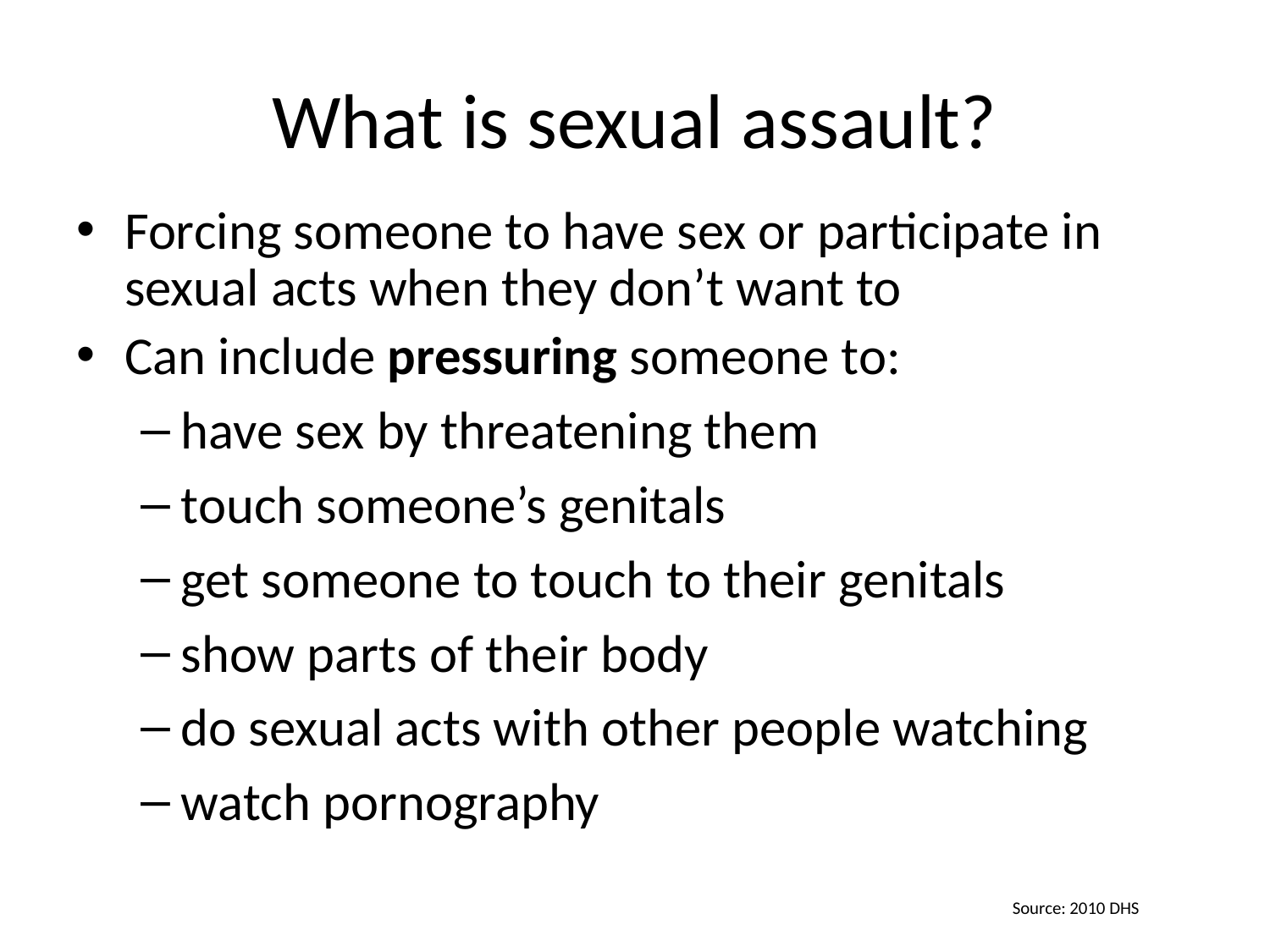

# What is sexual assault?
Forcing someone to have sex or participate in sexual acts when they don’t want to
Can include pressuring someone to:
have sex by threatening them
touch someone’s genitals
get someone to touch to their genitals
show parts of their body
do sexual acts with other people watching
watch pornography

Source: 2010 DHS